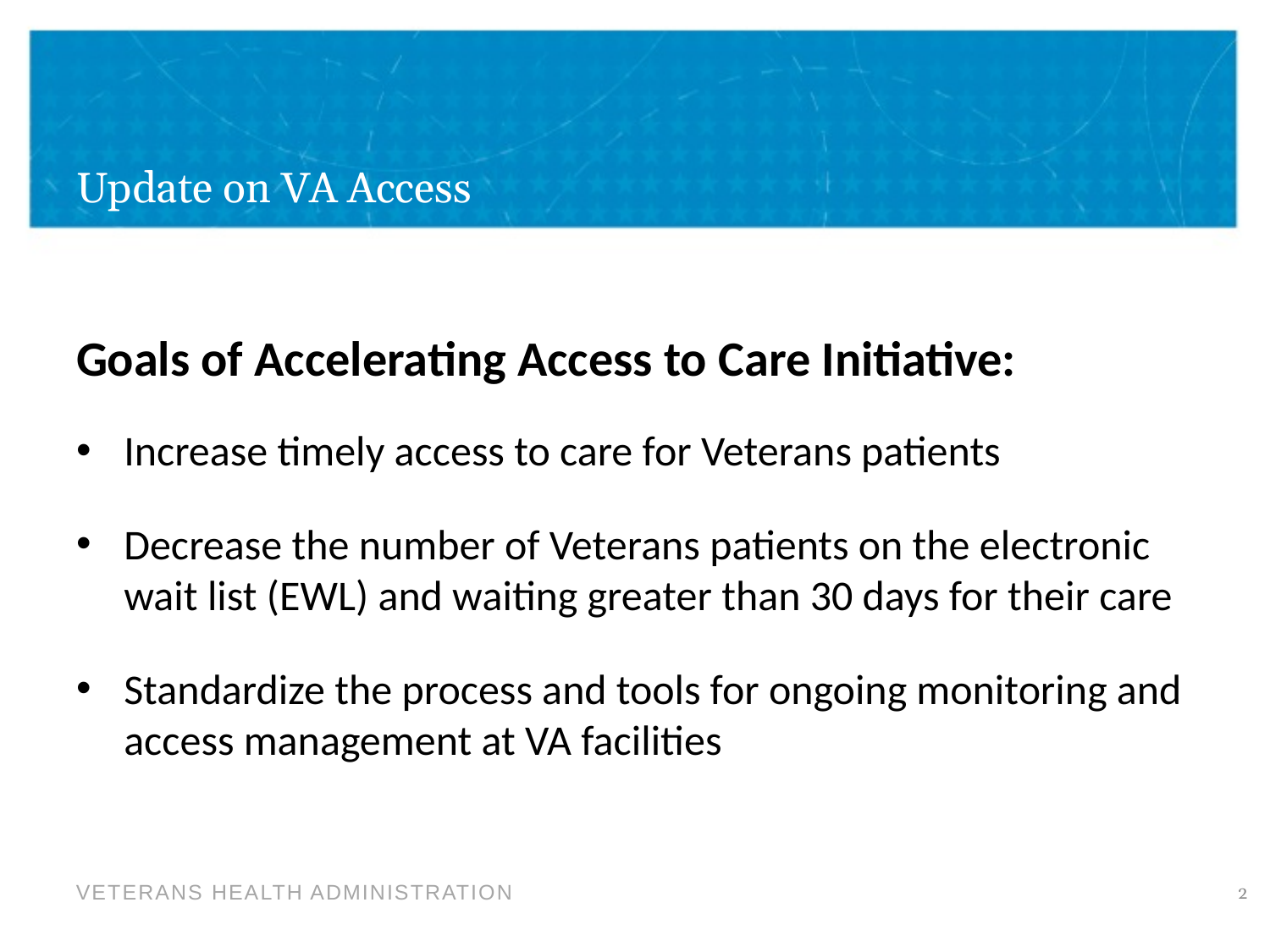

# Update on VA Access
Goals of Accelerating Access to Care Initiative:

Increase timely access to care for Veterans patients

Decrease the number of Veterans patients on the electronic wait list (EWL) and waiting greater than 30 days for their care

Standardize the process and tools for ongoing monitoring and access management at VA facilities

2